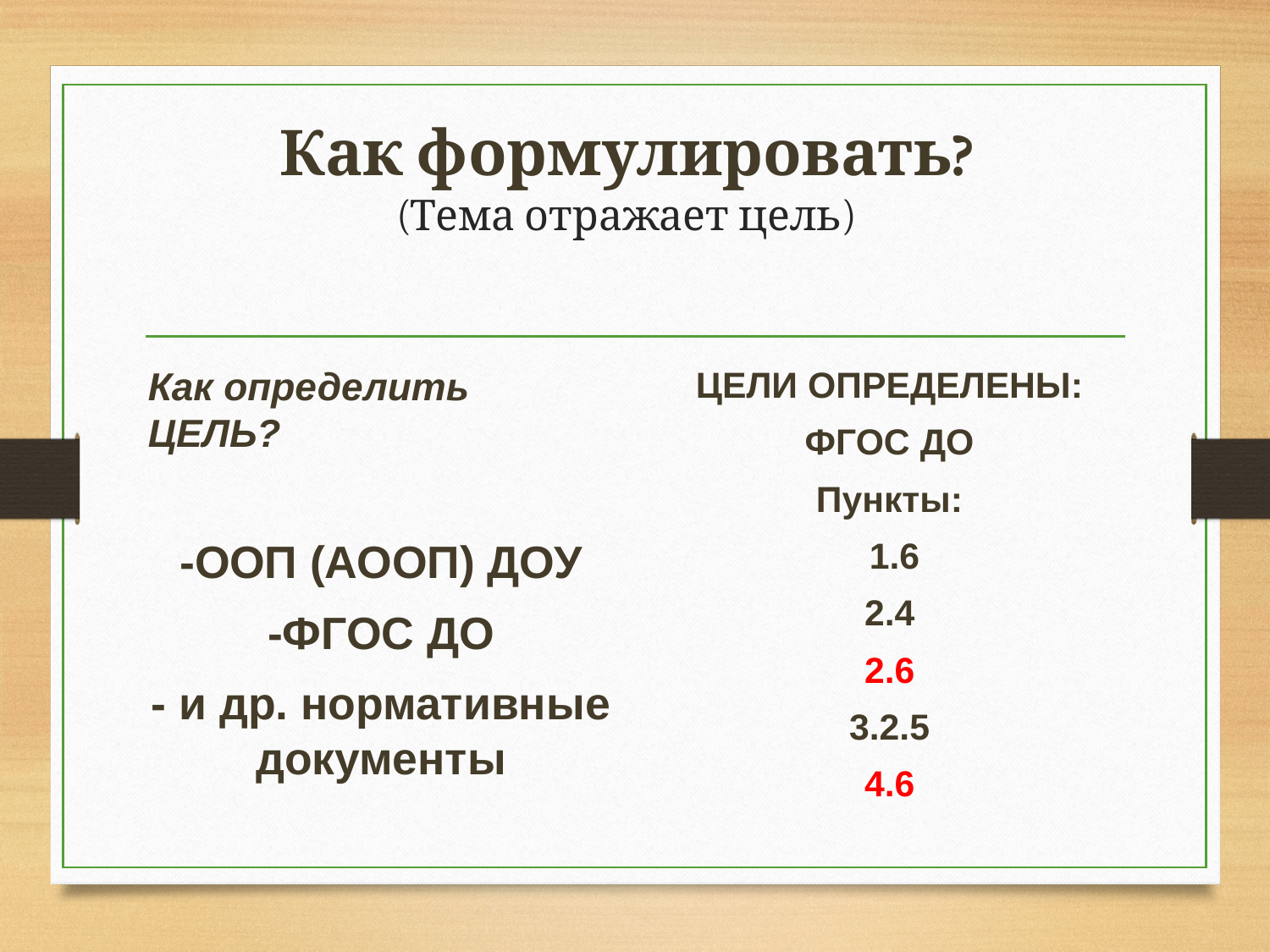

# Как формулировать? (Тема отражает цель)
Как определить  ЦЕЛЬ?

-ООП (АООП) ДОУ
-ФГОС ДО
- и др. нормативные документы

ЦЕЛИ ОПРЕДЕЛЕНЫ:
ФГОС ДО
Пункты:
 1.6
2.4
2.6
3.2.5
4.6